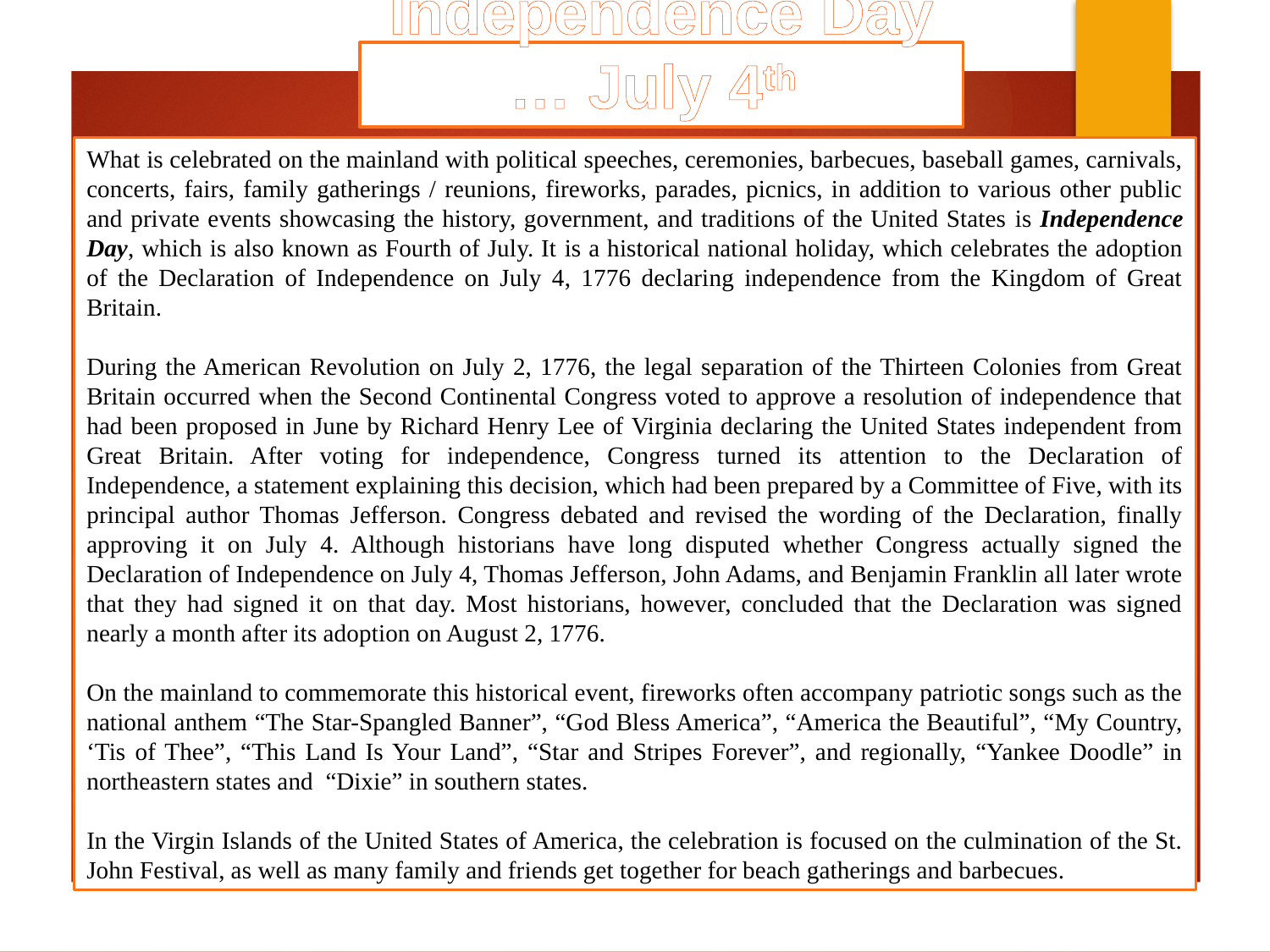

Independence Day … July 4th
What is celebrated on the mainland with political speeches, ceremonies, barbecues, baseball games, carnivals, concerts, fairs, family gatherings / reunions, fireworks, parades, picnics, in addition to various other public and private events showcasing the history, government, and traditions of the United States is Independence Day, which is also known as Fourth of July. It is a historical national holiday, which celebrates the adoption of the Declaration of Independence on July 4, 1776 declaring independence from the Kingdom of Great Britain.

During the American Revolution on July 2, 1776, the legal separation of the Thirteen Colonies from Great Britain occurred when the Second Continental Congress voted to approve a resolution of independence that had been proposed in June by Richard Henry Lee of Virginia declaring the United States independent from Great Britain. After voting for independence, Congress turned its attention to the Declaration of Independence, a statement explaining this decision, which had been prepared by a Committee of Five, with its principal author Thomas Jefferson. Congress debated and revised the wording of the Declaration, finally approving it on July 4. Although historians have long disputed whether Congress actually signed the Declaration of Independence on July 4, Thomas Jefferson, John Adams, and Benjamin Franklin all later wrote that they had signed it on that day. Most historians, however, concluded that the Declaration was signed nearly a month after its adoption on August 2, 1776.

On the mainland to commemorate this historical event, fireworks often accompany patriotic songs such as the national anthem “The Star-Spangled Banner”, “God Bless America”, “America the Beautiful”, “My Country, ‘Tis of Thee”, “This Land Is Your Land”, “Star and Stripes Forever”, and regionally, “Yankee Doodle” in northeastern states and  “Dixie” in southern states.

In the Virgin Islands of the United States of America, the celebration is focused on the culmination of the St. John Festival, as well as many family and friends get together for beach gatherings and barbecues.